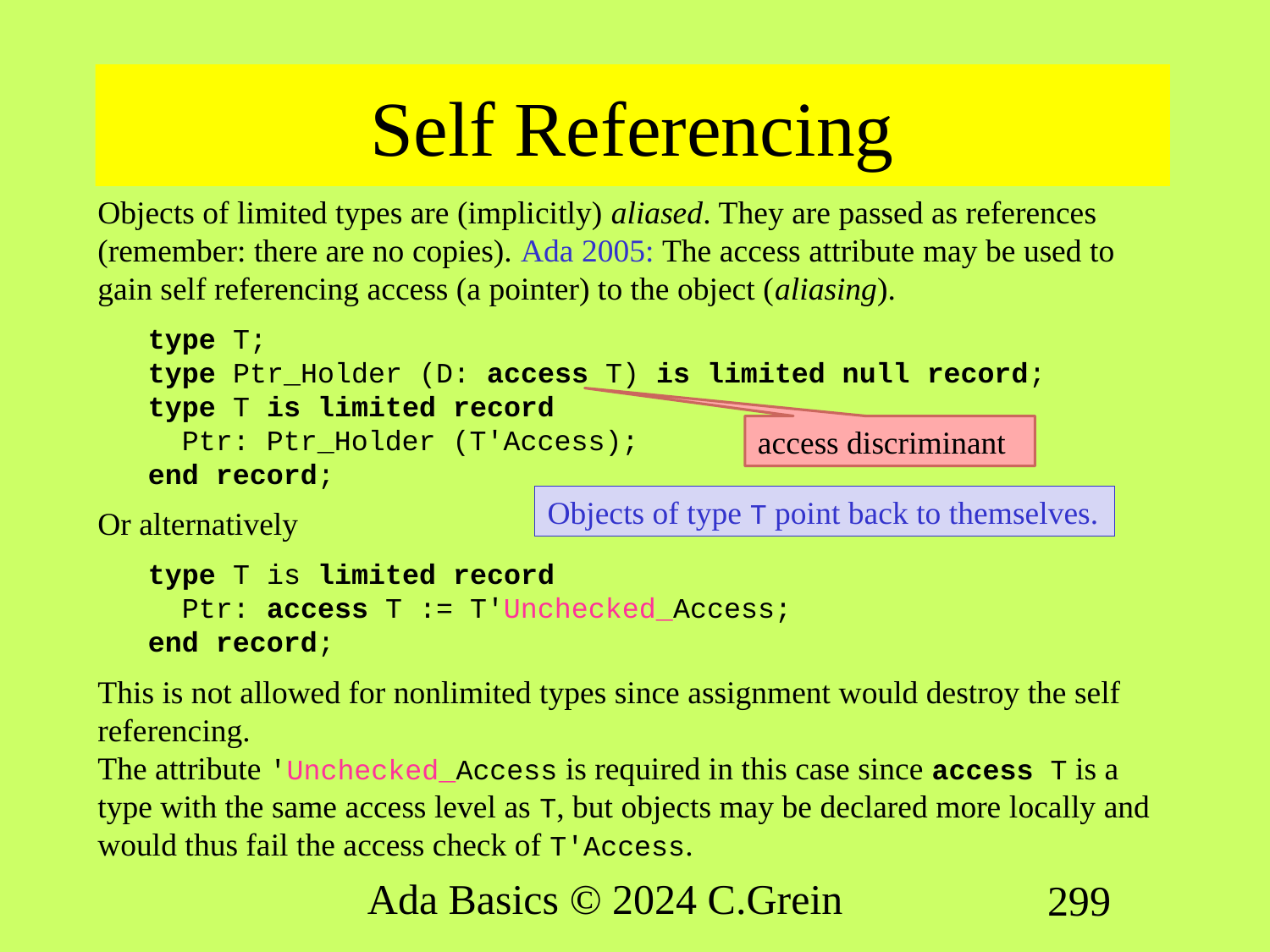

# Self Referencing
Objects of limited types are (implicitly) aliased. They are passed as references (remember: there are no copies). Ada 2005: The access attribute may be used to gain self referencing access (a pointer) to the object (aliasing).
type T;
type Ptr_Holder (D: access T) is limited null record;
type T is limited record
  Ptr: Ptr_Holder (T'Access);
end record;
Or alternatively
type T is limited record
  Ptr: access T := T'Unchecked_Access;
end record;
This is not allowed for nonlimited types since assignment would destroy the self referencing.
The attribute 'Unchecked_Access is required in this case since access T is a type with the same access level as T, but objects may be declared more locally and would thus fail the access check of T'Access.

access discriminant
Objects of type T point back to themselves.
Ada Basics © 2024 C.Grein
299